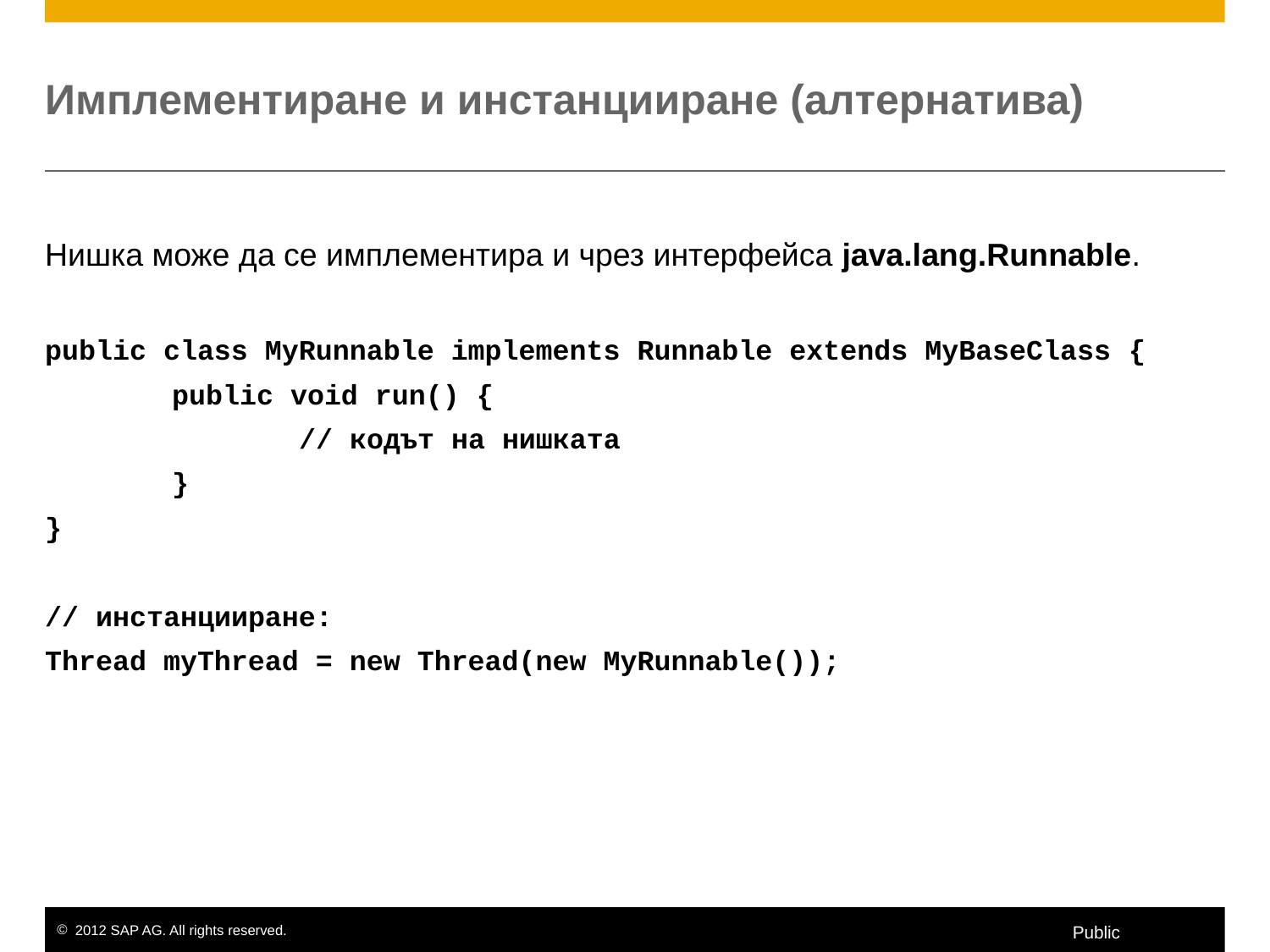

# Имплементиране и инстанцииране (алтернатива)
Нишка може да се имплементира и чрез интерфейса java.lang.Runnable.

public class MyRunnable implements Runnable extends MyBaseClass {
	public void run() {
		// кодът на нишката
	}
}

// инстанцииране:
Thread myThread = new Thread(new MyRunnable());